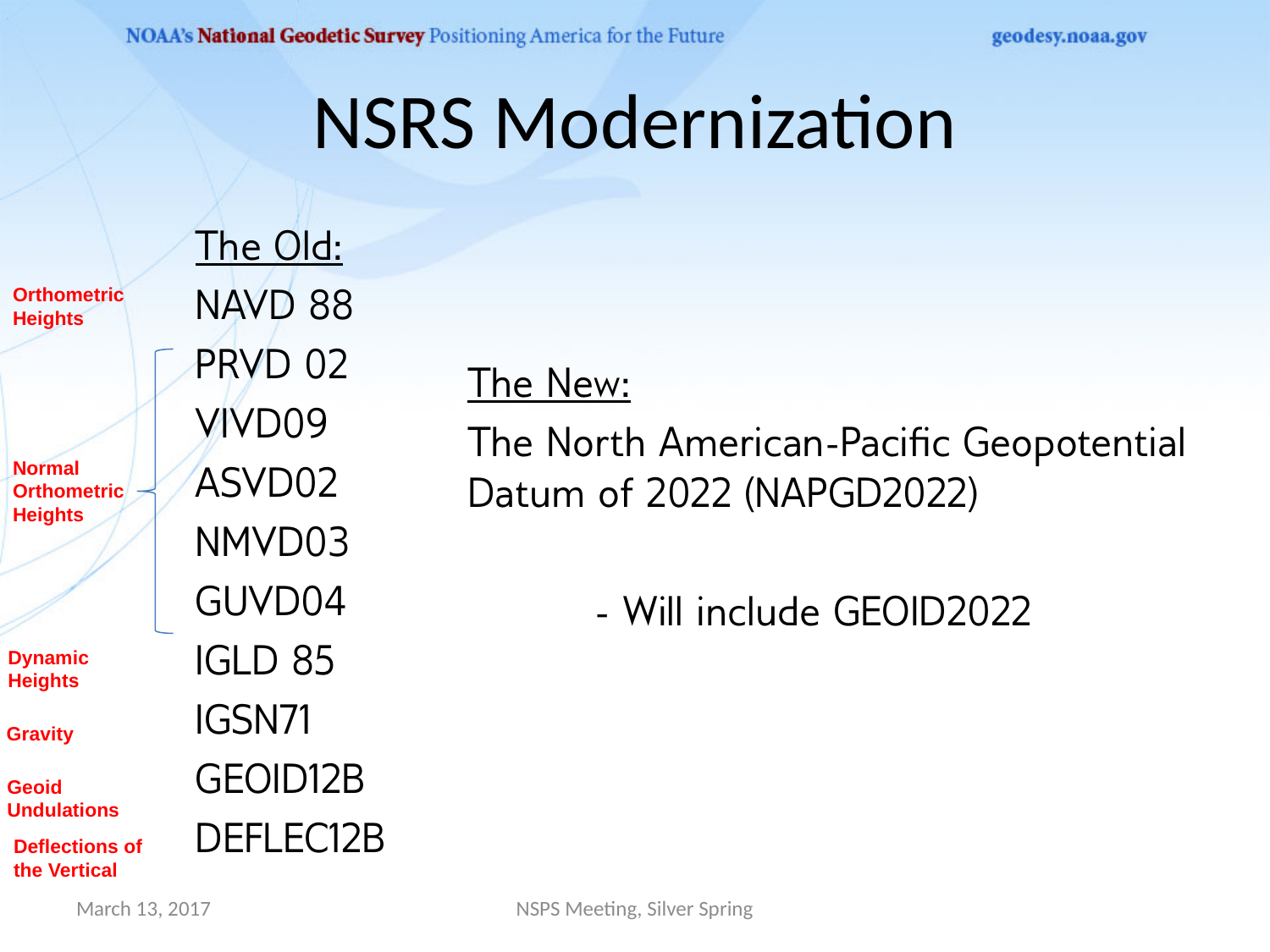

# NSRS Modernization
The Old:
NAVD 88
PRVD 02
VIVD09
ASVD02
NMVD03
GUVD04
IGLD 85
IGSN71
GEOID12B
DEFLEC12B

Orthometric
Heights

The New:
The North American-Pacific Geopotential Datum of 2022 (NAPGD2022)

	- Will include GEOID2022

Normal
Orthometric
Heights
Dynamic
Heights
Gravity
Geoid
Undulations
Deflections of
the Vertical
March 13, 2017
NSPS Meeting, Silver Spring